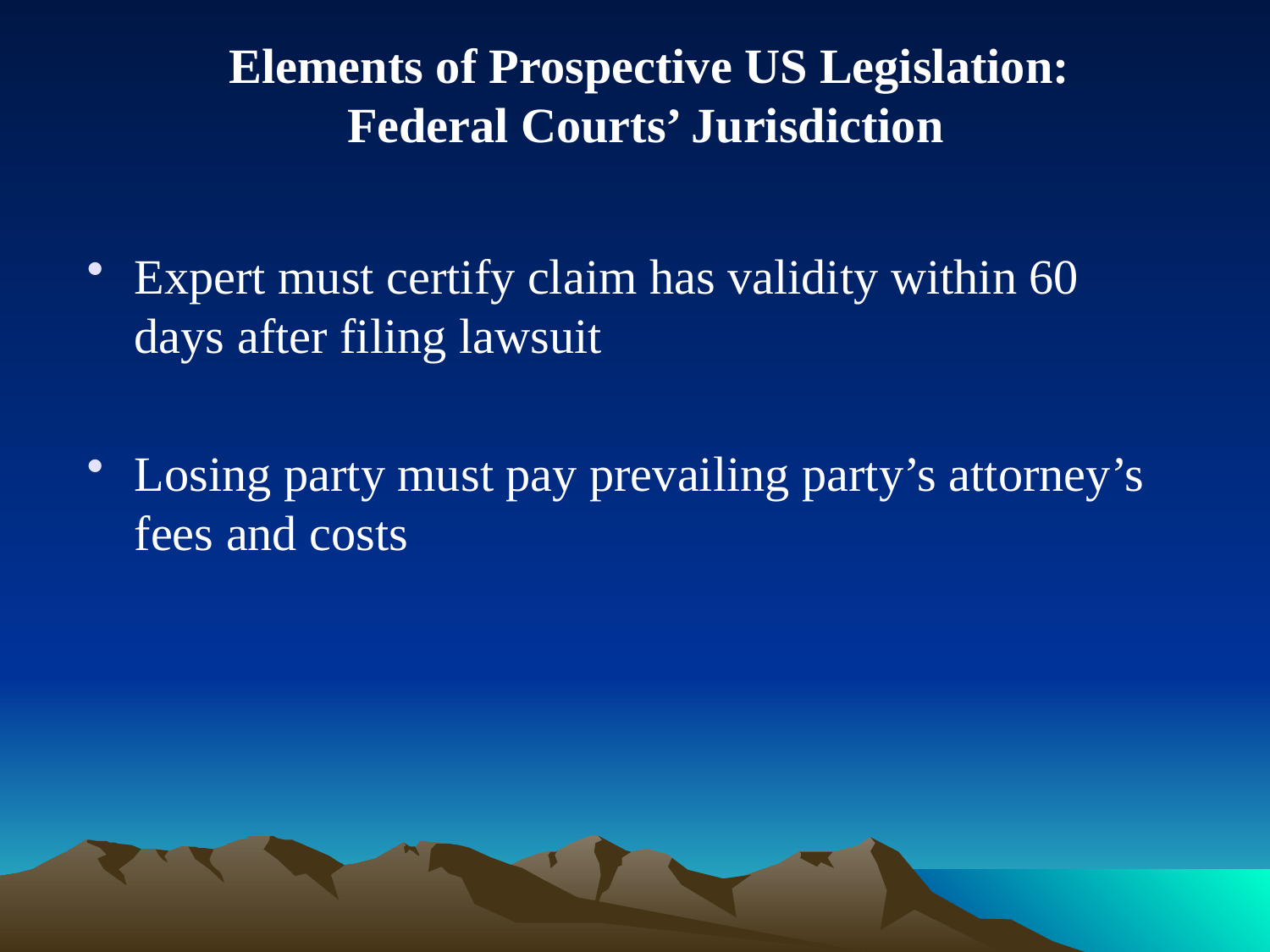

# Elements of Prospective US Legislation: Federal Courts’ Jurisdiction

Expert must certify claim has validity within 60 days after filing lawsuit

Losing party must pay prevailing party’s attorney’s fees and costs